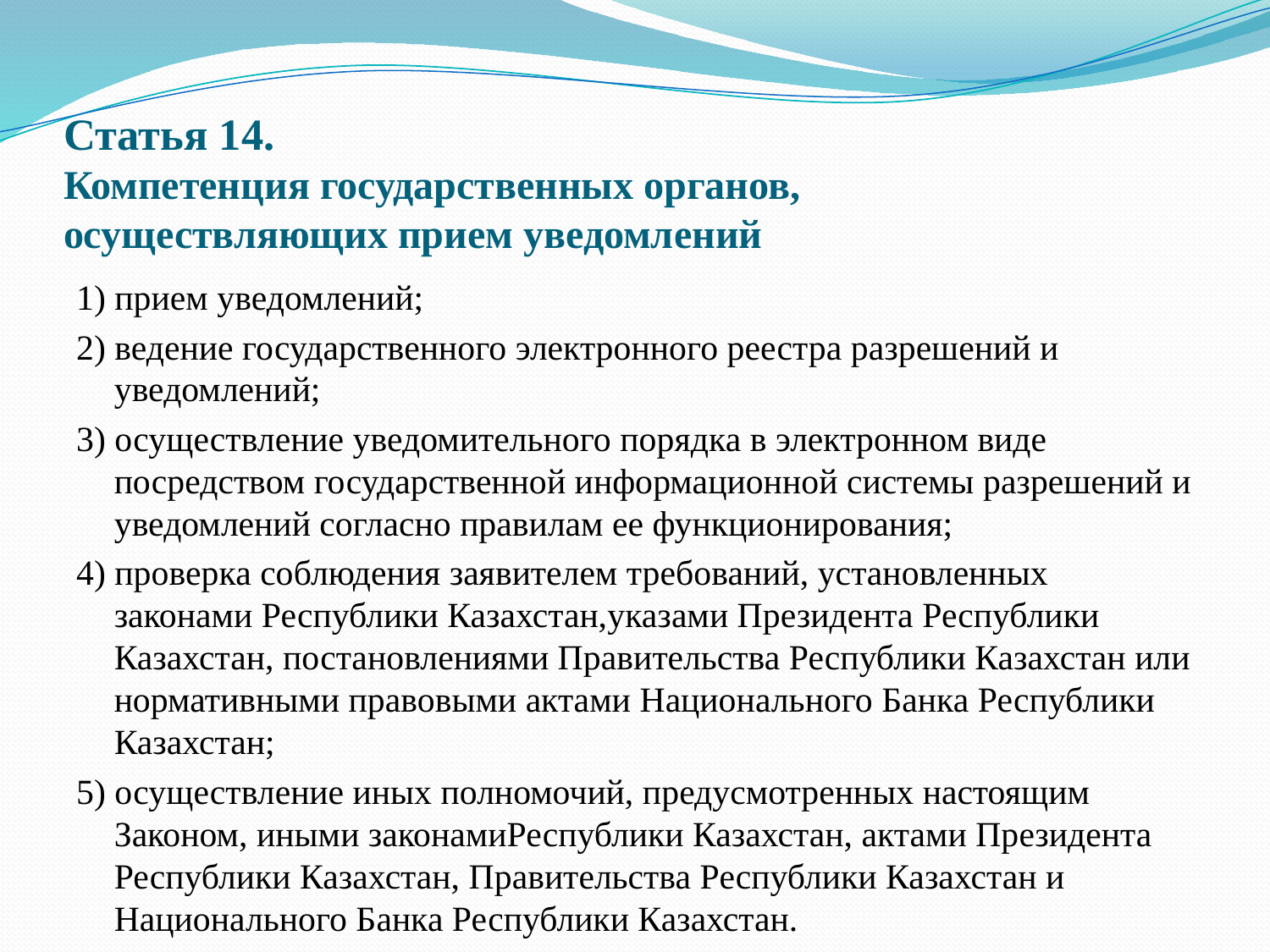

# Статья 14. Компетенция государственных органов, осуществляющих прием уведомлений
1) прием уведомлений;
2) ведение государственного электронного реестра разрешений и уведомлений;
3) осуществление уведомительного порядка в электронном виде посредством государственной информационной системы разрешений и уведомлений согласно правилам ее функционирования;
4) проверка соблюдения заявителем требований, установленных законами Республики Казахстан,указами Президента Республики Казахстан, постановлениями Правительства Республики Казахстан или нормативными правовыми актами Национального Банка Республики Казахстан;
5) осуществление иных полномочий, предусмотренных настоящим Законом, иными законамиРеспублики Казахстан, актами Президента Республики Казахстан, Правительства Республики Казахстан и Национального Банка Республики Казахстан.